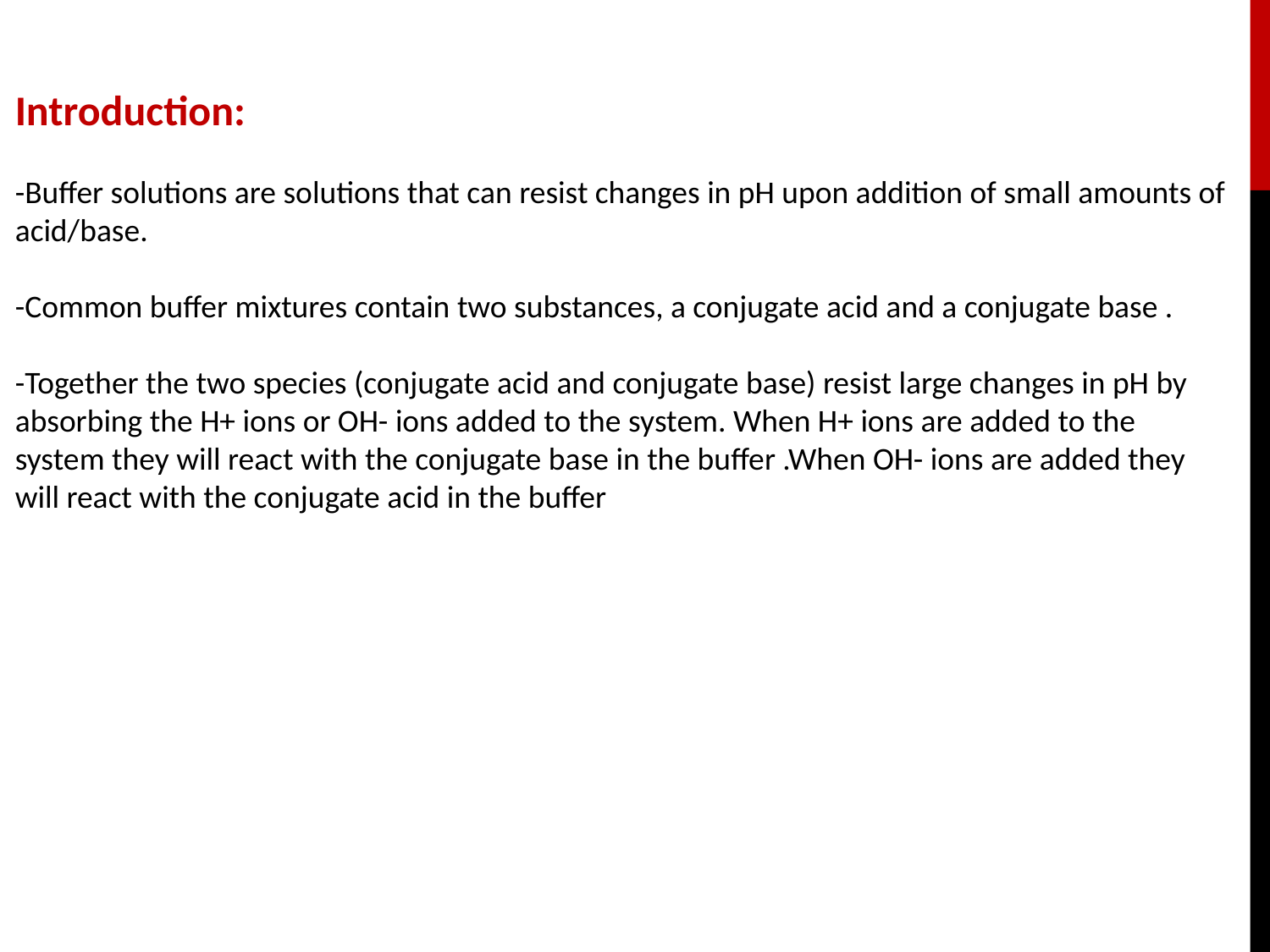

Introduction:

-Buffer solutions are solutions that can resist changes in pH upon addition of small amounts of acid/base.

-Common buffer mixtures contain two substances, a conjugate acid and a conjugate base .

-Together the two species (conjugate acid and conjugate base) resist large changes in pH by absorbing the H+ ions or OH- ions added to the system. When H+ ions are added to the system they will react with the conjugate base in the buffer .When OH- ions are added they will react with the conjugate acid in the buffer